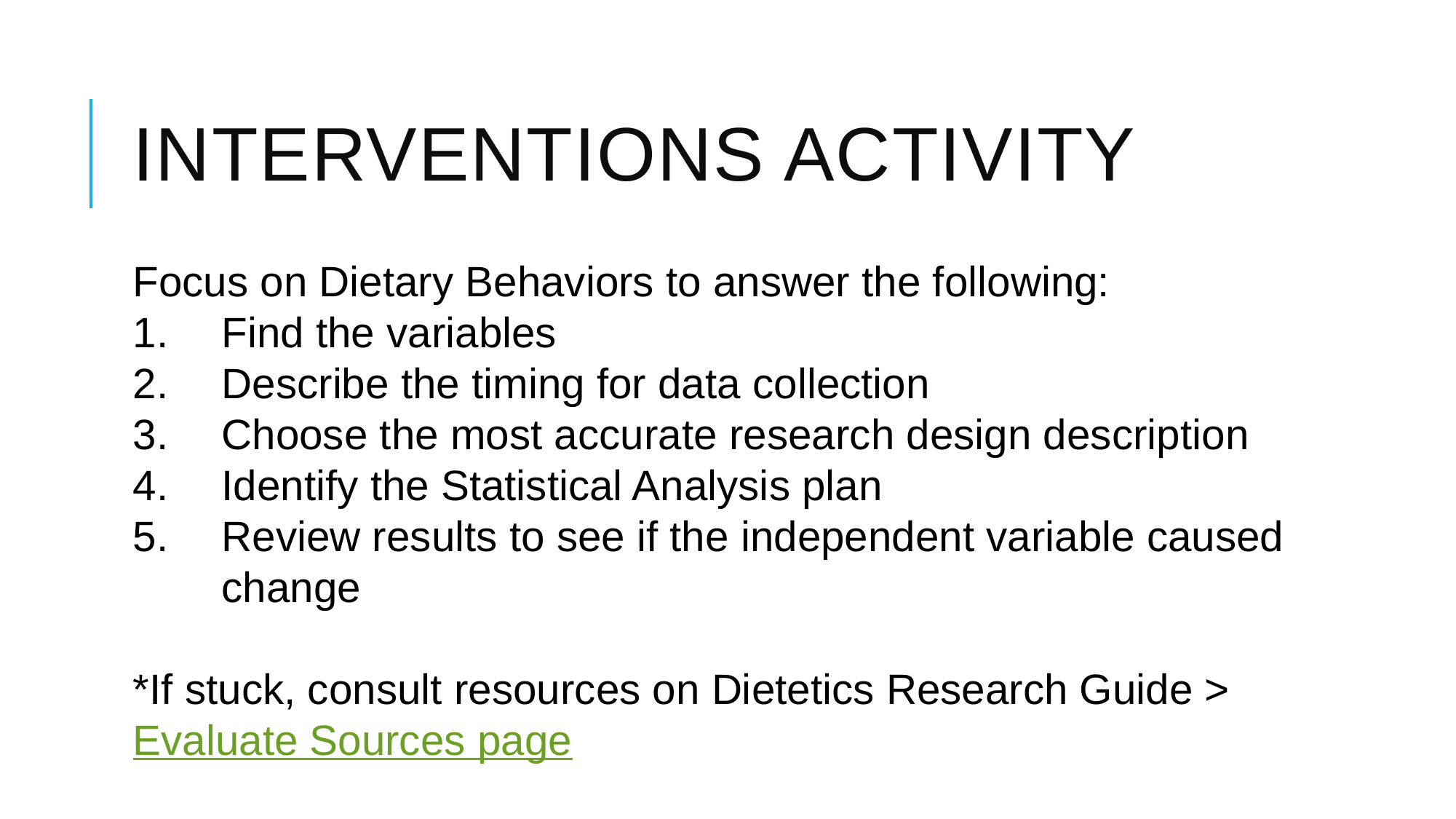

# Interventions Activity
Focus on Dietary Behaviors to answer the following:
Find the variables
Describe the timing for data collection
Choose the most accurate research design description
Identify the Statistical Analysis plan
Review results to see if the independent variable caused change

*If stuck, consult resources on Dietetics Research Guide > Evaluate Sources page